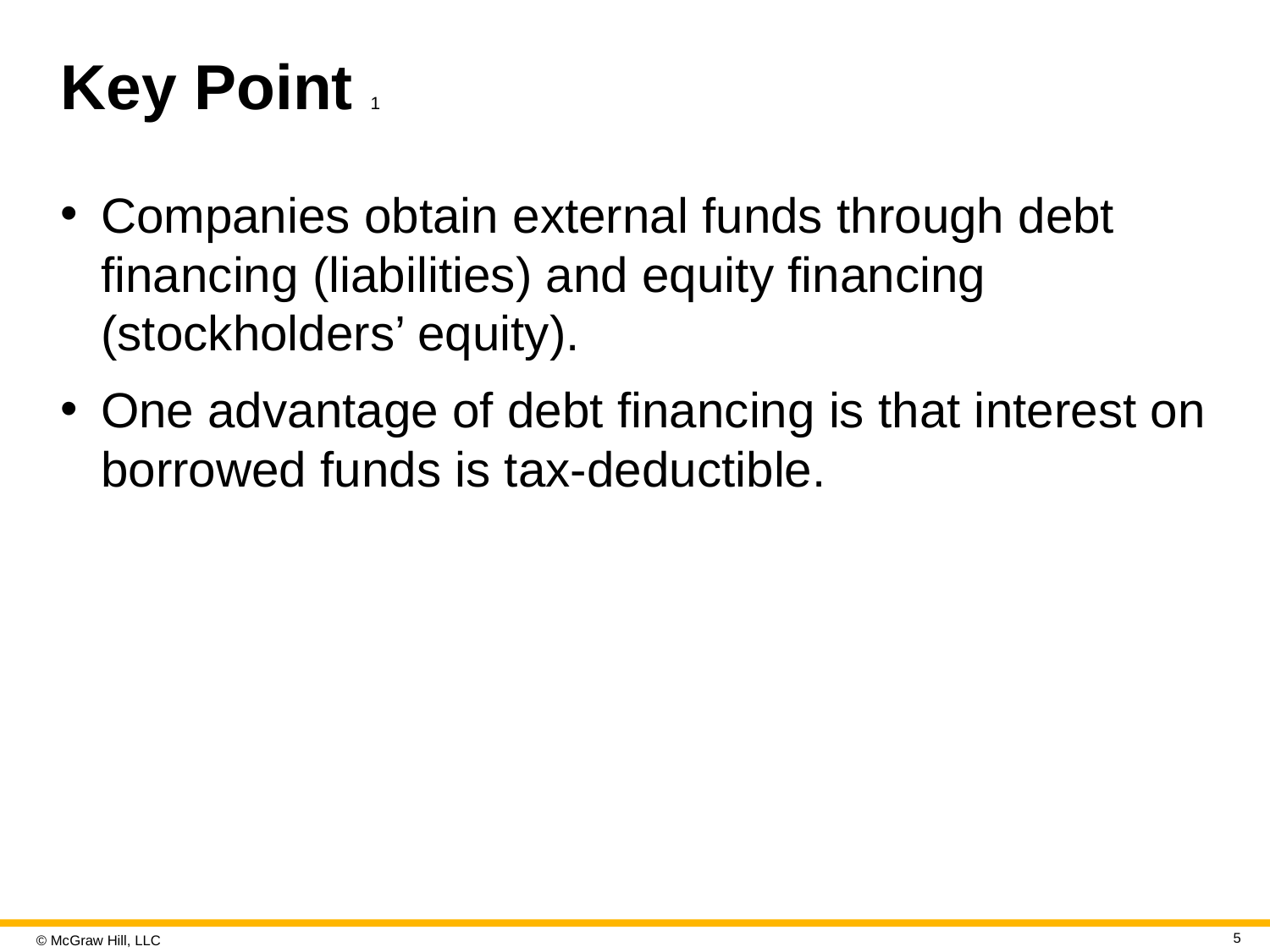

# Key Point 1
Companies obtain external funds through debt financing (liabilities) and equity financing (stockholders’ equity).
One advantage of debt financing is that interest on borrowed funds is tax-deductible.
5